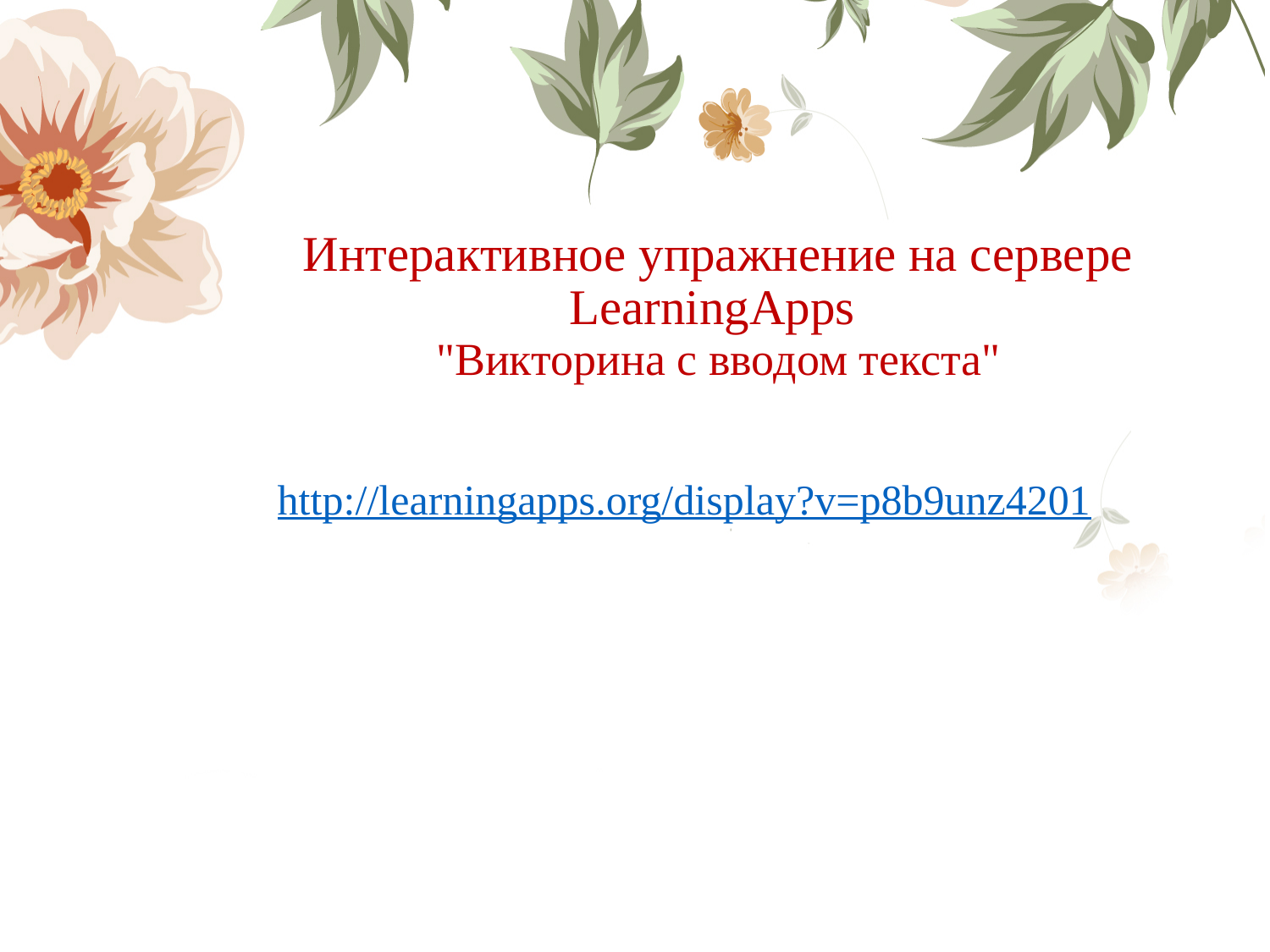

# Интерактивное упражнение на сервере LearningApps  "Викторина с вводом текста"
http://learningapps.org/display?v=p8b9unz4201